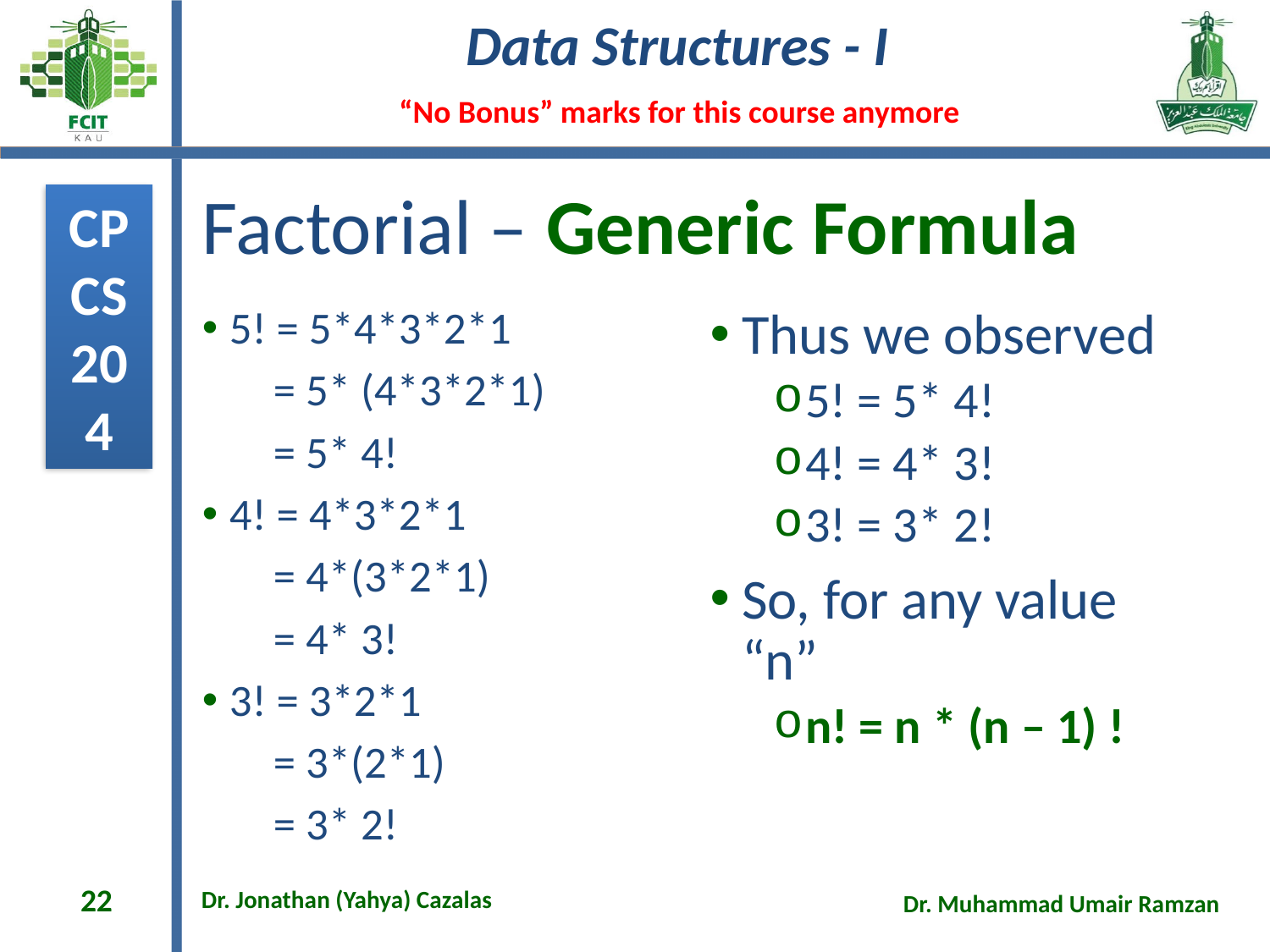

# Factorial – Generic Formula
5! = 5*4*3*2*1
       = 5* (4*3*2*1)
       = 5* 4!
4! = 4*3*2*1
       = 4*(3*2*1)
       = 4* 3!
3! = 3*2*1
       = 3*(2*1)
       = 3* 2!
Thus we observed
5! = 5* 4!
4! = 4* 3!
3! = 3* 2!
So, for any value “n”
n! = n * (n – 1) !
22